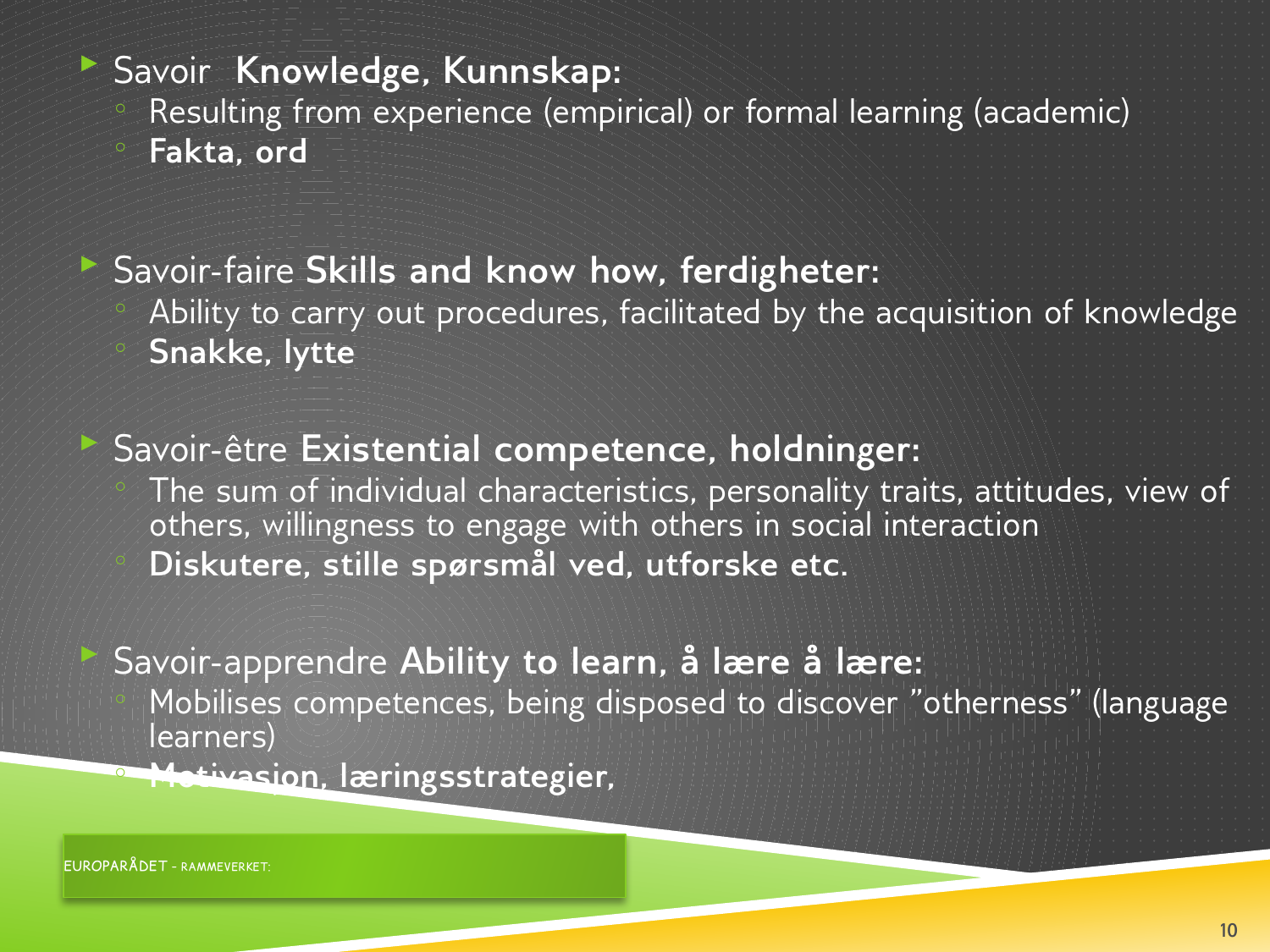

Savoir  Knowledge, Kunnskap:
Resulting from experience (empirical) or formal learning (academic)
Fakta, ord

Savoir-faire Skills and know how, ferdigheter:
Ability to carry out procedures, facilitated by the acquisition of knowledge
Snakke, lytte

Savoir-être Existential competence, holdninger:
The sum of individual characteristics, personality traits, attitudes, view of others, willingness to engage with others in social interaction
Diskutere, stille spørsmål ved, utforske etc.

Savoir-apprendre Ability to learn, å lære å lære:
Mobilises competences, being disposed to discover ”otherness” (language learners)
Motivasjon, læringsstrategier,
# Europarådet - Rammeverket:
10